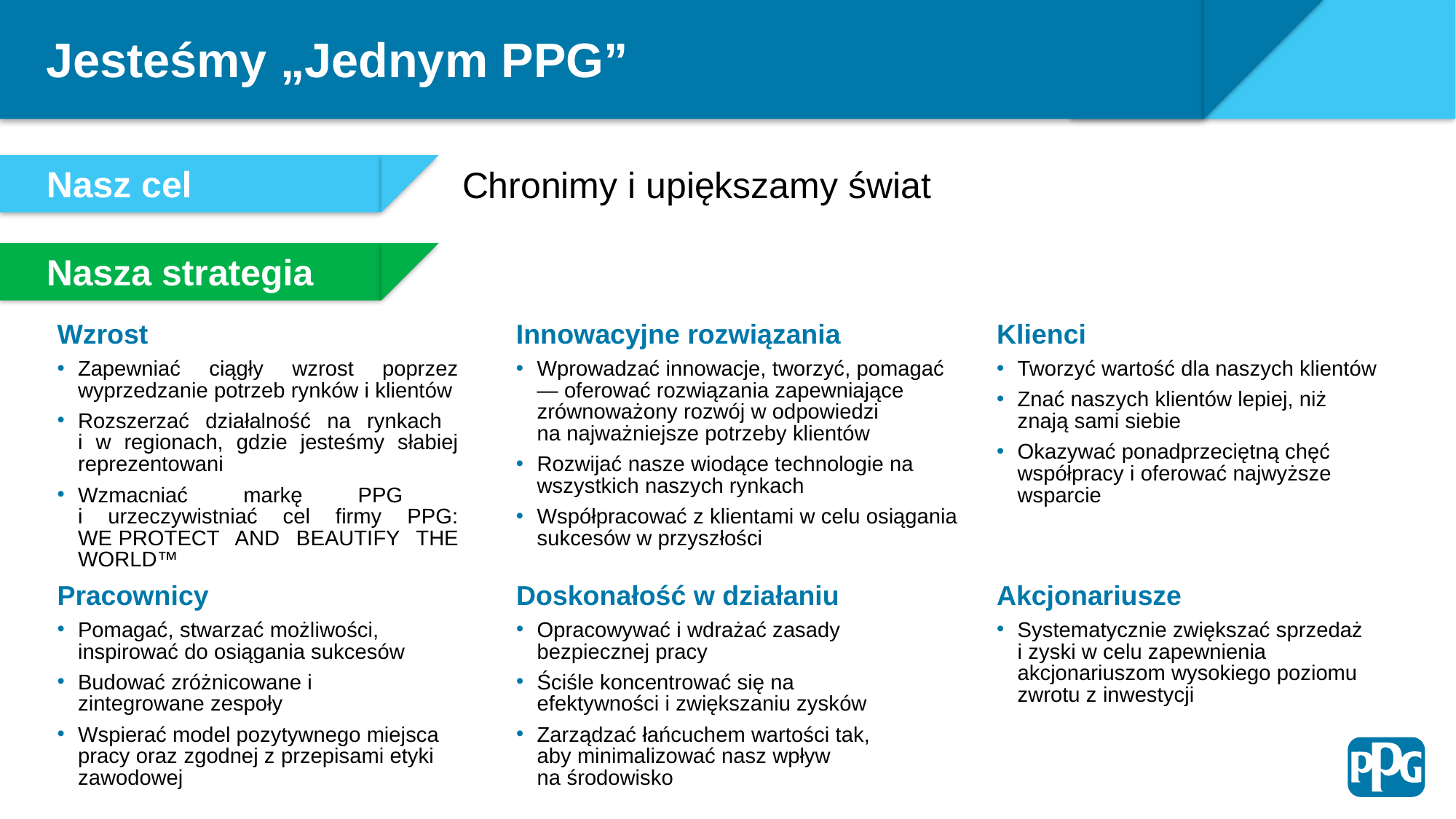

Jesteśmy „Jednym PPG”

Nasz cel
Chronimy i upiększamy świat

Nasza strategia
Wzrost
Zapewniać ciągły wzrost poprzez wyprzedzanie potrzeb rynków i klientów
Rozszerzać działalność na rynkach
i w regionach, gdzie jesteśmy słabiej reprezentowani
Wzmacniać markę PPG
i urzeczywistniać cel firmy PPG: WE PROTECT AND BEAUTIFY THE WORLD™
Innowacyjne rozwiązania
Wprowadzać innowacje, tworzyć, pomagać — oferować rozwiązania zapewniające zrównoważony rozwój w odpowiedzi na najważniejsze potrzeby klientów
Rozwijać nasze wiodące technologie na wszystkich naszych rynkach
Współpracować z klientami w celu osiągania sukcesów w przyszłości
Klienci
Tworzyć wartość dla naszych klientów
Znać naszych klientów lepiej, niż znają sami siebie
Okazywać ponadprzeciętną chęć współpracy i oferować najwyższe wsparcie
Pracownicy
Pomagać, stwarzać możliwości, inspirować do osiągania sukcesów
Budować zróżnicowane i zintegrowane zespoły
Wspierać model pozytywnego miejsca pracy oraz zgodnej z przepisami etyki zawodowej
Doskonałość w działaniu
Opracowywać i wdrażać zasady bezpiecznej pracy
Ściśle koncentrować się na efektywności i zwiększaniu zysków
Zarządzać łańcuchem wartości tak, aby minimalizować nasz wpływ na środowisko
Akcjonariusze
Systematycznie zwiększać sprzedaż
i zyski w celu zapewnienia akcjonariuszom wysokiego poziomu zwrotu z inwestycji